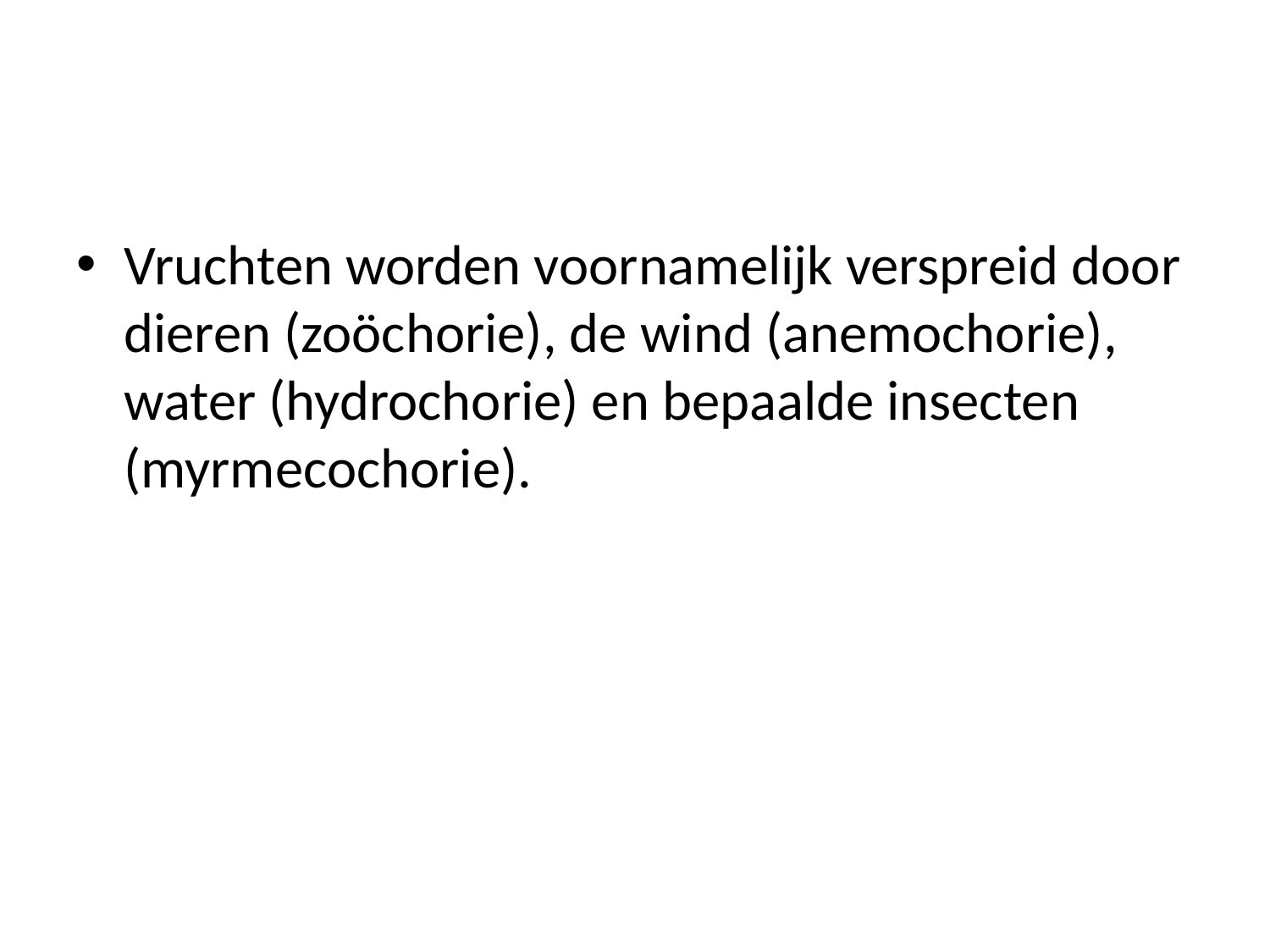

#
Vruchten worden voornamelijk verspreid door dieren (zoöchorie), de wind (anemochorie), water (hydrochorie) en bepaalde insecten (myrmecochorie).